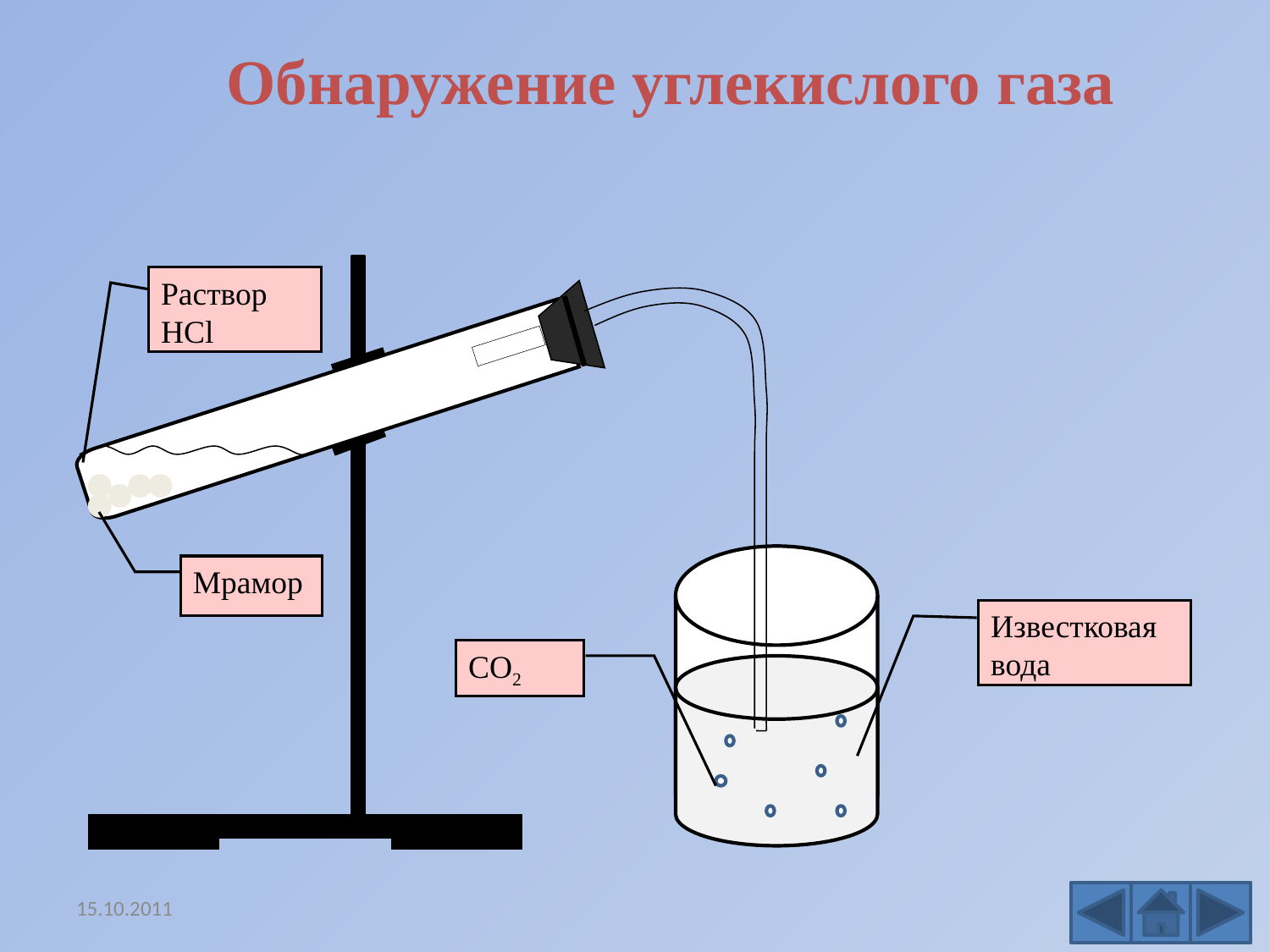

# Обнаружение углекислого газа

Раствор HCl

Мрамор
Известковая вода
СО2

15.10.2011